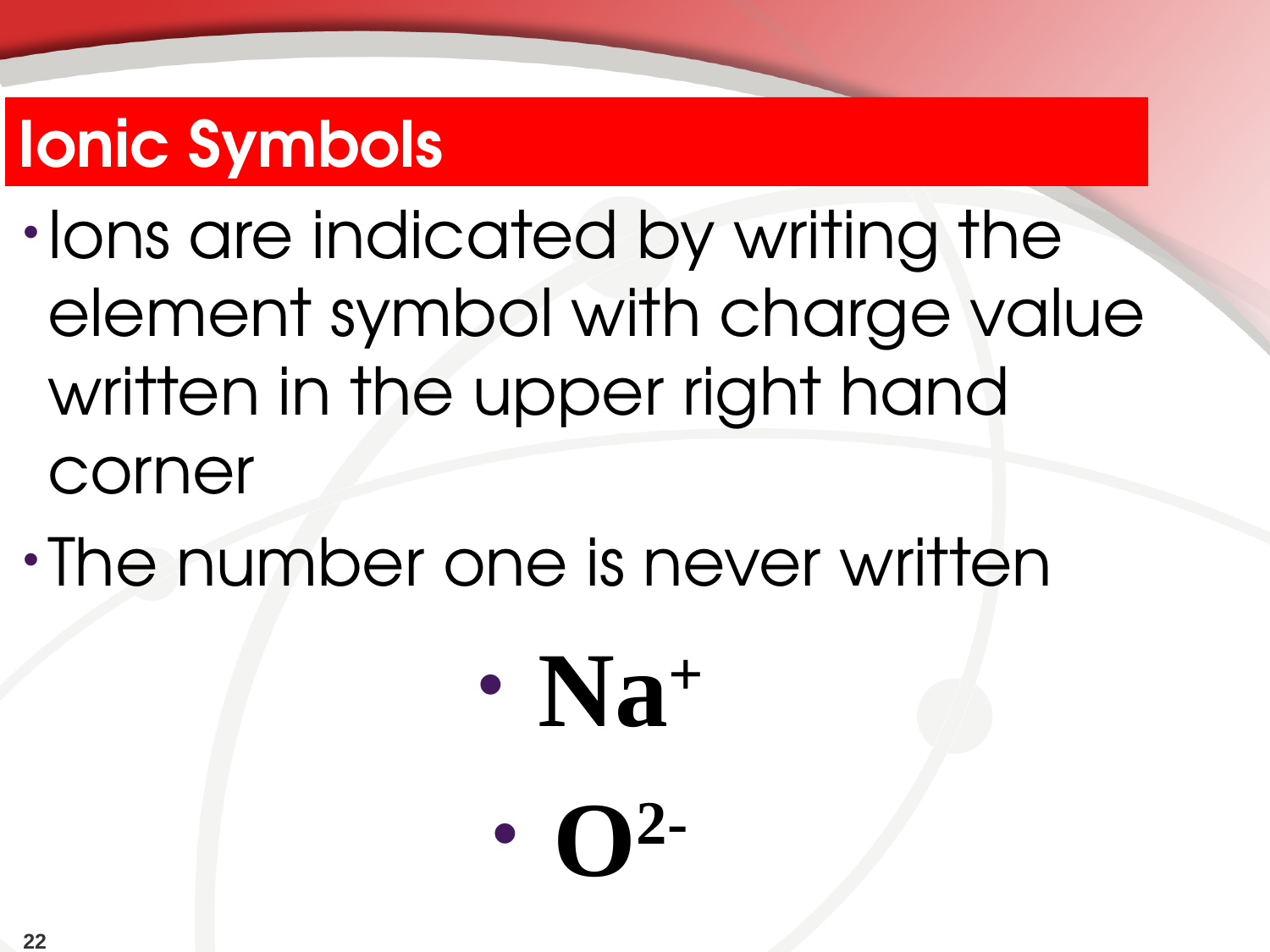

#
Ionic Symbols
Ions are indicated by writing the element symbol with charge value written in the upper right hand corner
The number one is never written
Na+
O2-

22